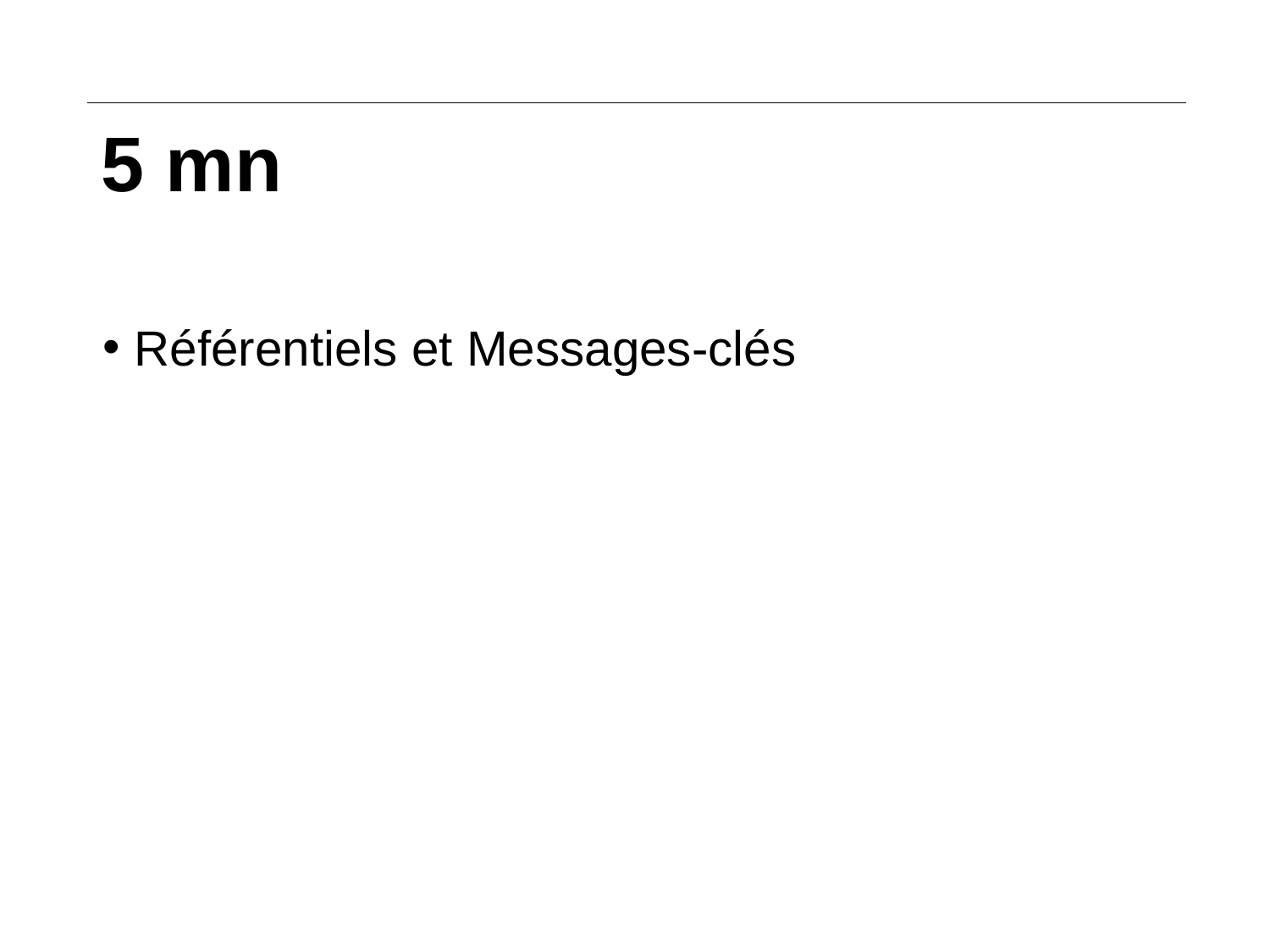

64
# 5 mn
Référentiels et Messages-clés